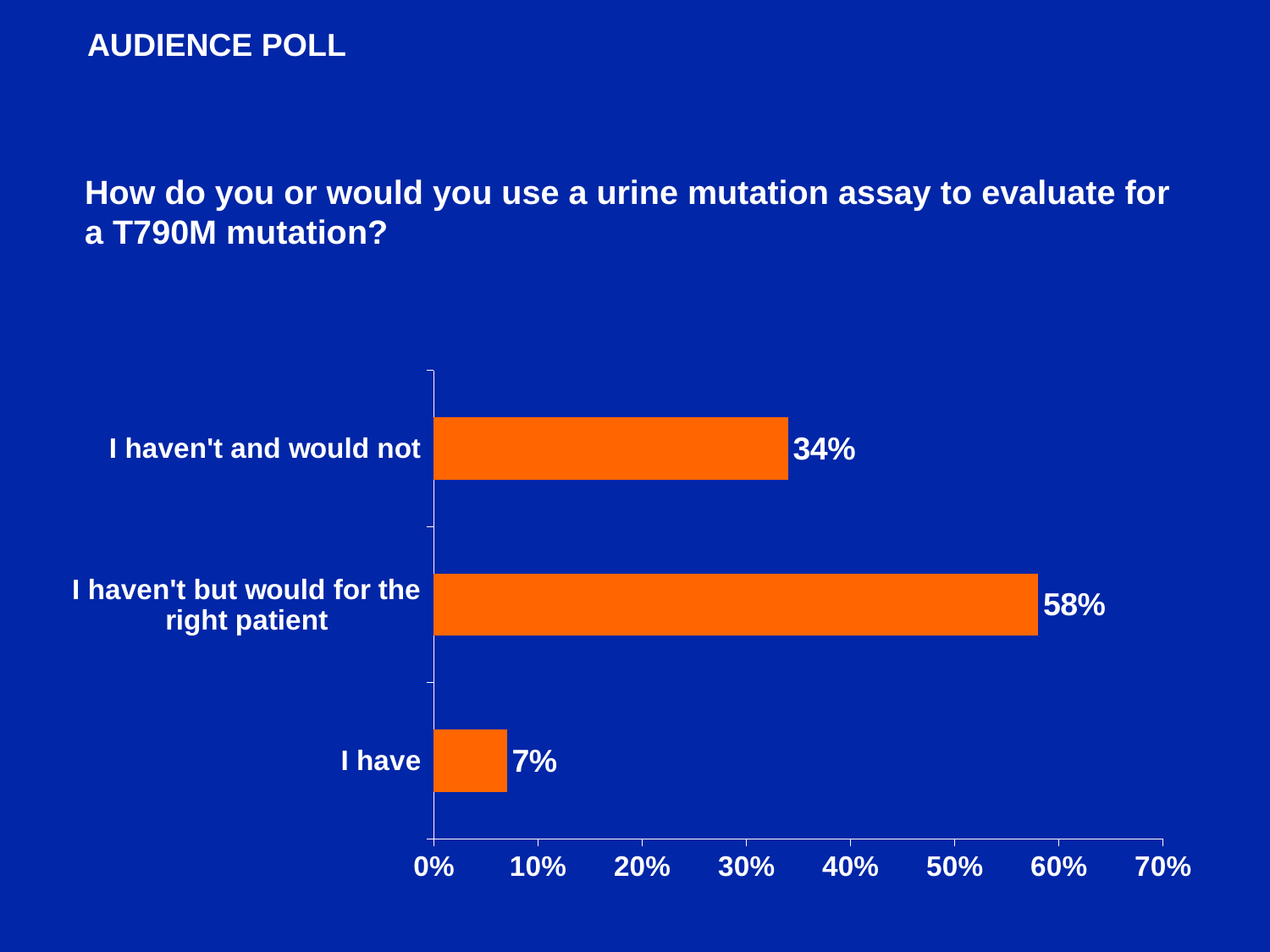

AUDIENCE POLL
How do you or would you use a urine mutation assay to evaluate for a T790M mutation?

### Chart

| Category | Series 1 |
|---|---|
| I have | 0.07 |
| I haven't but would for the right patient | 0.58 |
| I haven't and would not | 0.34 |